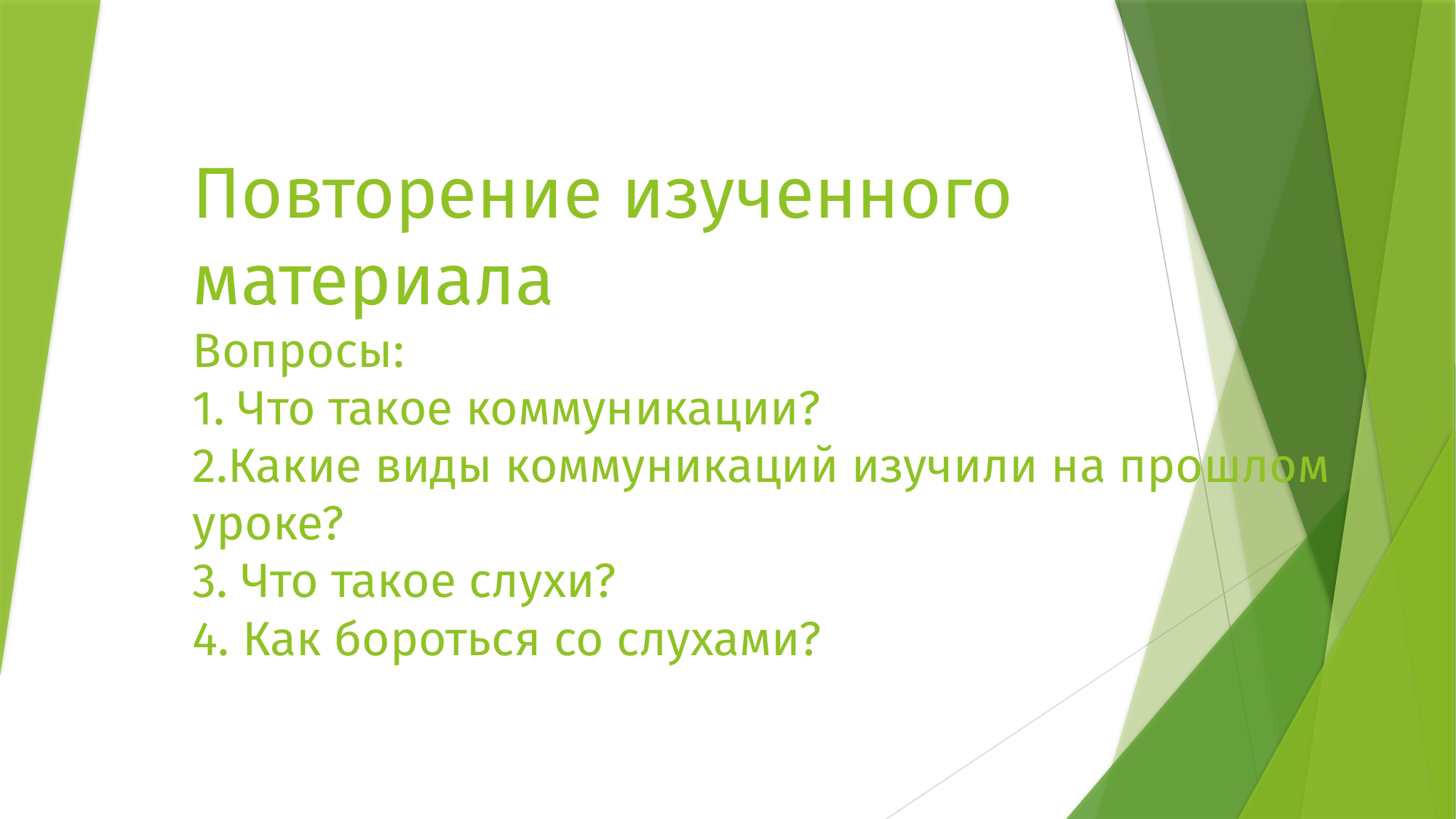

# Повторение изученного материала Вопросы: 1. Что такое коммуникации? 2.Какие виды коммуникаций изучили на прошлом уроке? 3. Что такое слухи? 4. Как бороться со слухами?